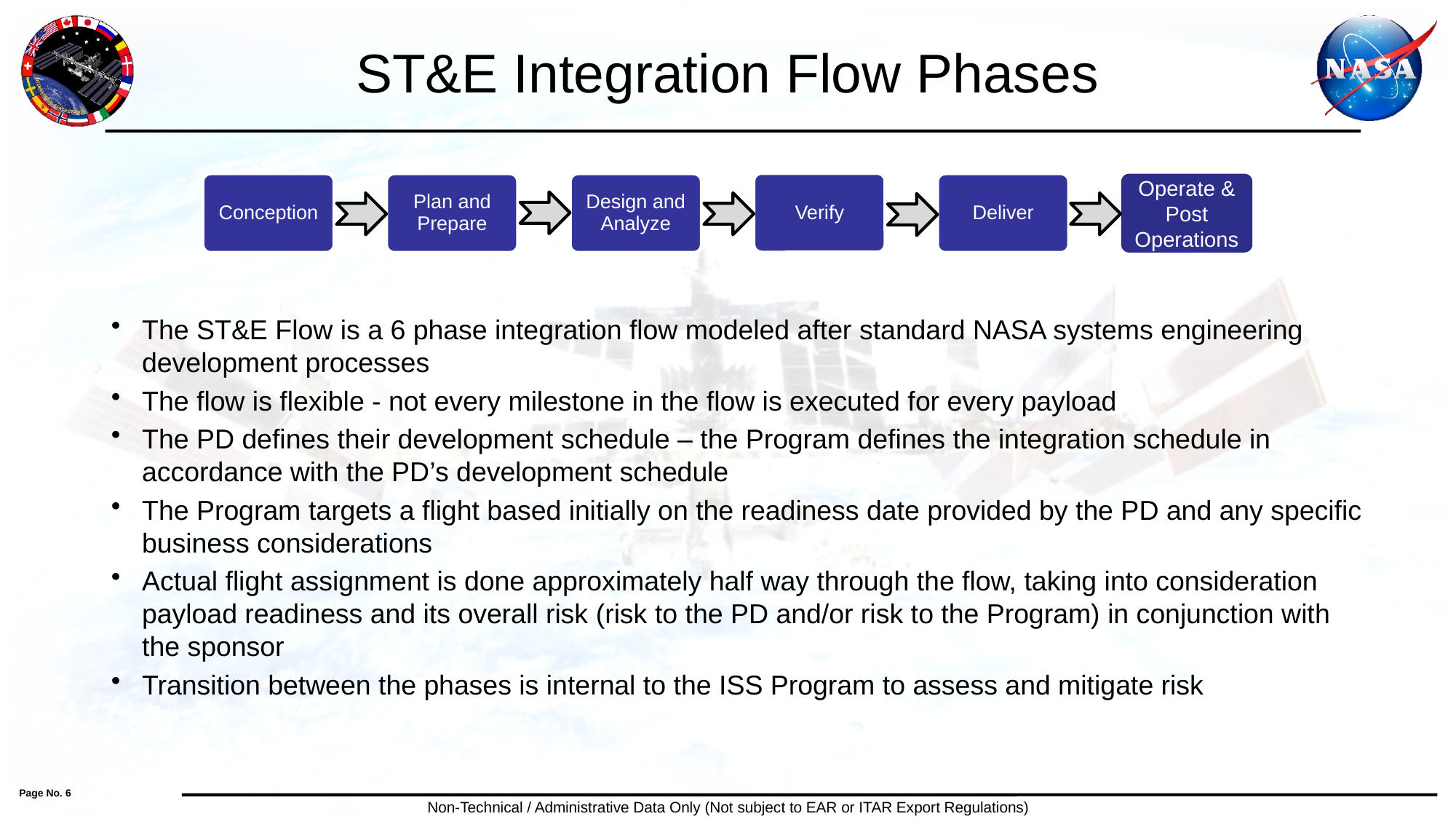

# ST&E Integration Flow Phases

Verify

Conception

Plan and Prepare

Design and Analyze

Deliver
Operate & Post Operations

The ST&E Flow is a 6 phase integration flow modeled after standard NASA systems engineering development processes
The flow is flexible - not every milestone in the flow is executed for every payload
The PD defines their development schedule – the Program defines the integration schedule in accordance with the PD’s development schedule
The Program targets a flight based initially on the readiness date provided by the PD and any specific business considerations
Actual flight assignment is done approximately half way through the flow, taking into consideration payload readiness and its overall risk (risk to the PD and/or risk to the Program) in conjunction with the sponsor
Transition between the phases is internal to the ISS Program to assess and mitigate risk